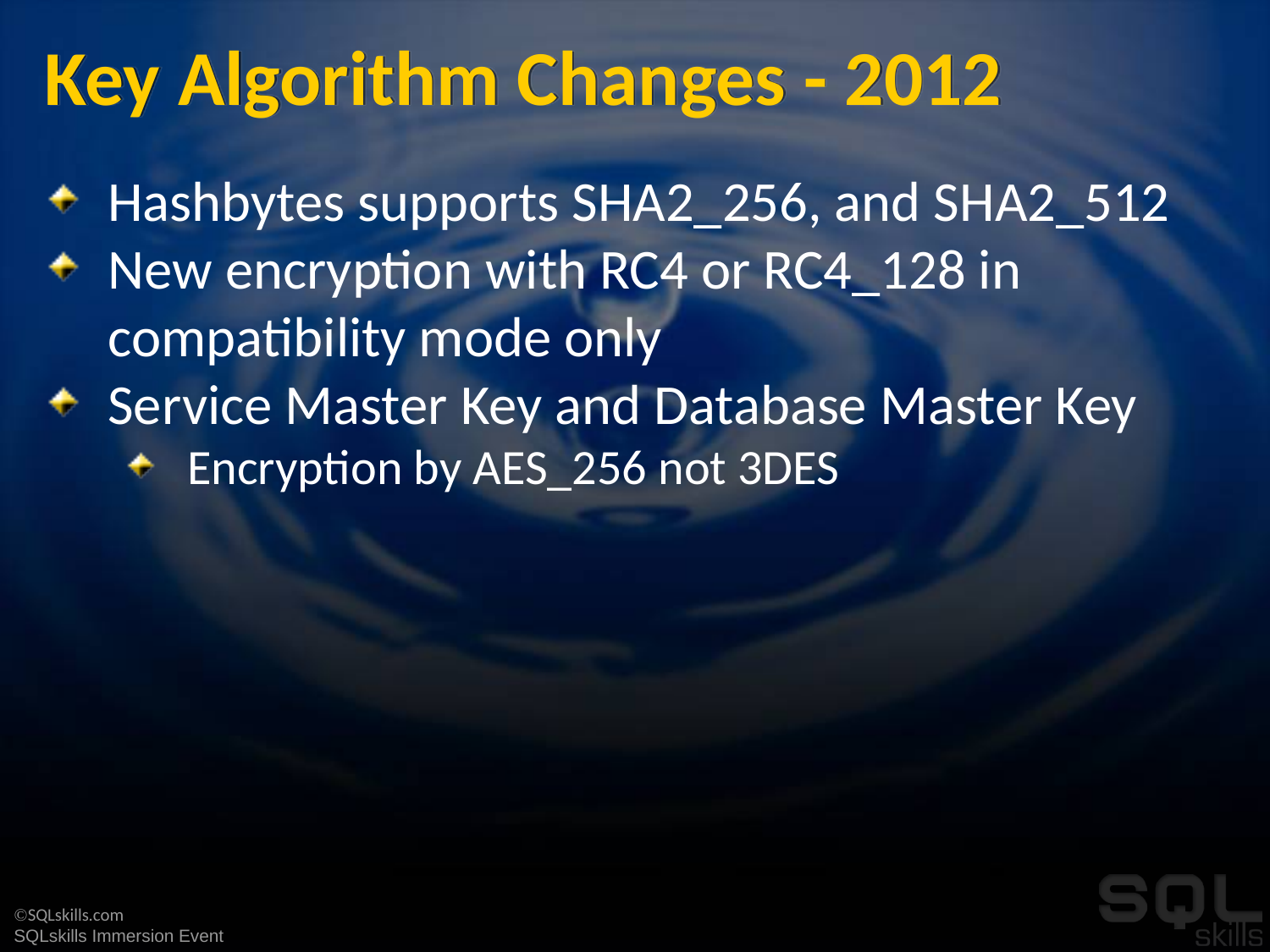

# Key Algorithm Changes - 2012
Hashbytes supports SHA2_256, and SHA2_512
New encryption with RC4 or RC4_128 in compatibility mode only
Service Master Key and Database Master Key
Encryption by AES_256 not 3DES